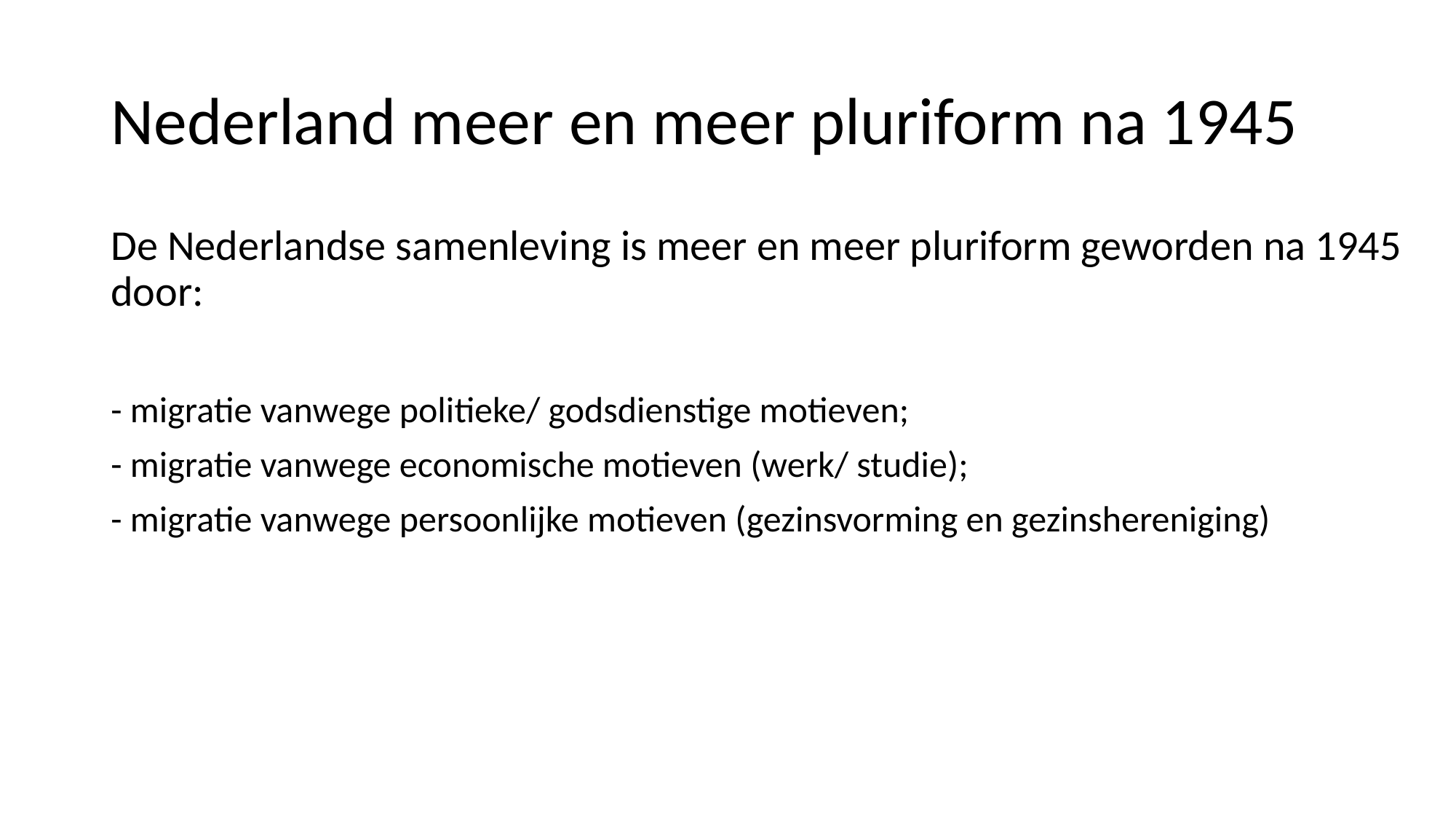

# Nederland meer en meer pluriform na 1945
De Nederlandse samenleving is meer en meer pluriform geworden na 1945 door:

- migratie vanwege politieke/ godsdienstige motieven;
- migratie vanwege economische motieven (werk/ studie);
- migratie vanwege persoonlijke motieven (gezinsvorming en gezinshereniging)